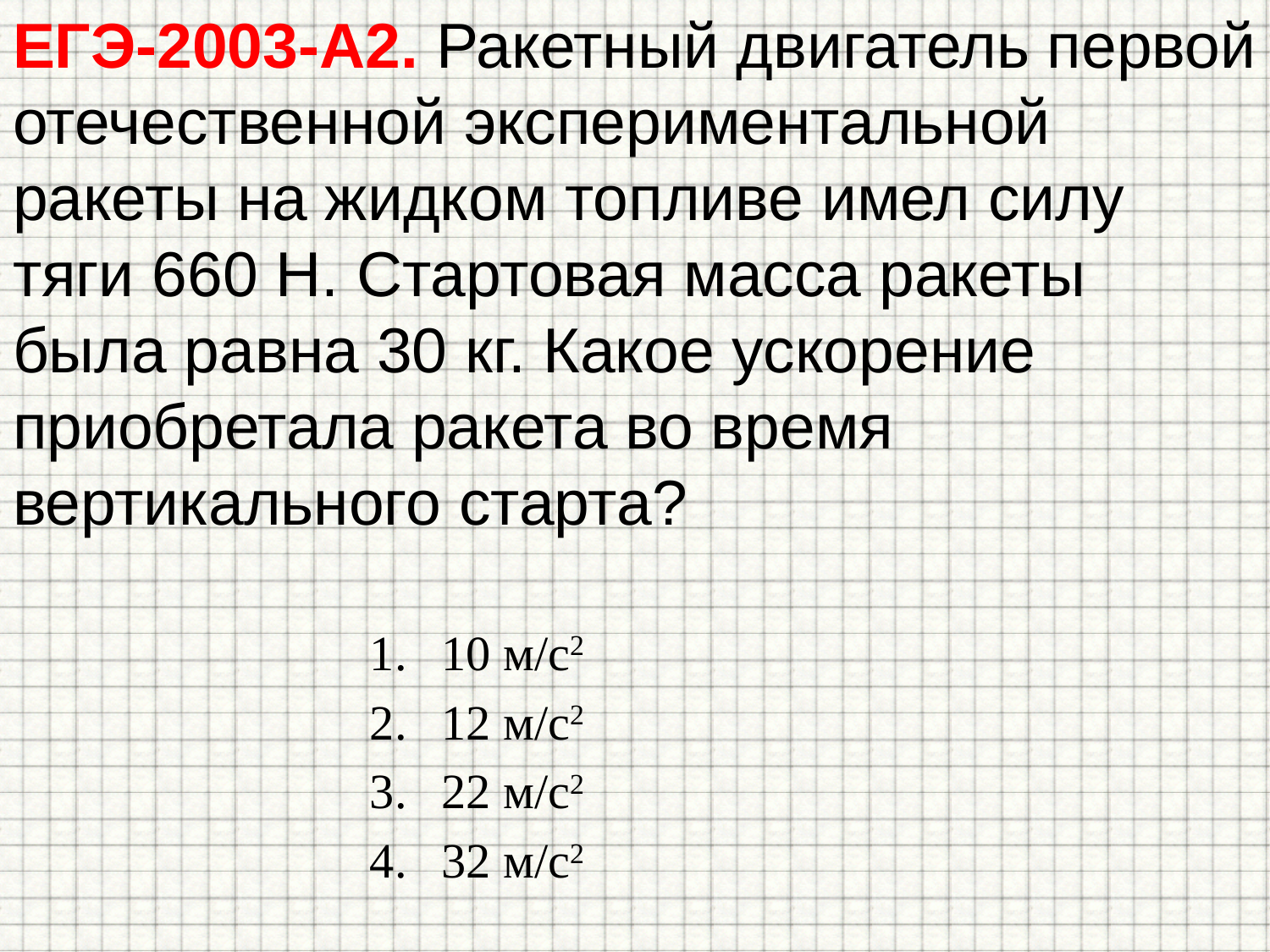

# ЕГЭ-2003-А2. Ракетный двигатель первой отечественной экспериментальной ракеты на жидком топливе имел силу тяги 660 Н. Стартовая масса ракеты была равна 30 кг. Какое ускорение приобретала ракета во время вертикального старта?
10 м/с2
12 м/с2
22 м/с2
32 м/с2